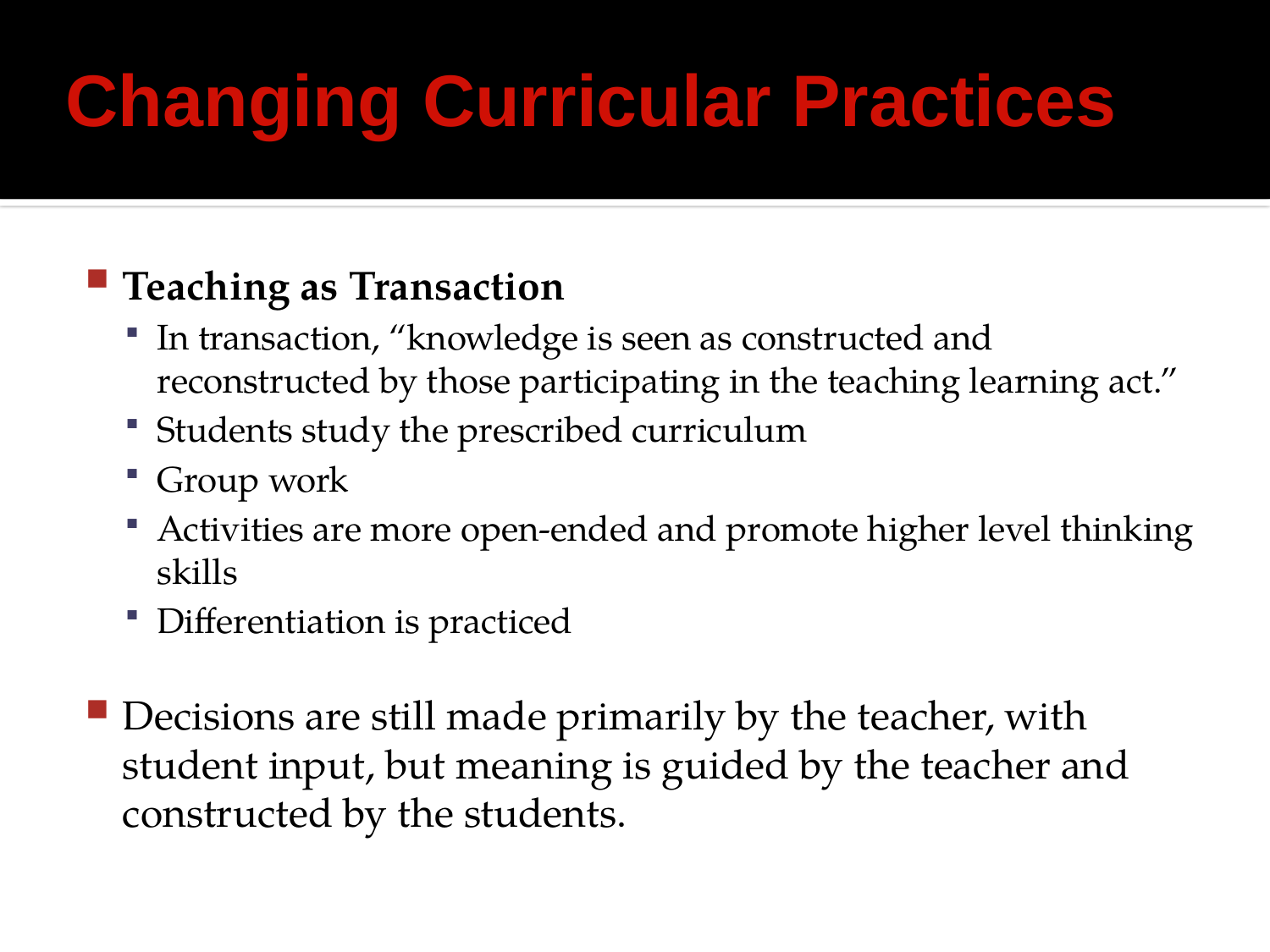

# Changing Curricular Practices
Teaching as Transaction
In transaction, “knowledge is seen as constructed and reconstructed by those participating in the teaching learning act.”
Students study the prescribed curriculum
Group work
Activities are more open-ended and promote higher level thinking skills
Differentiation is practiced

Decisions are still made primarily by the teacher, with student input, but meaning is guided by the teacher and constructed by the students.